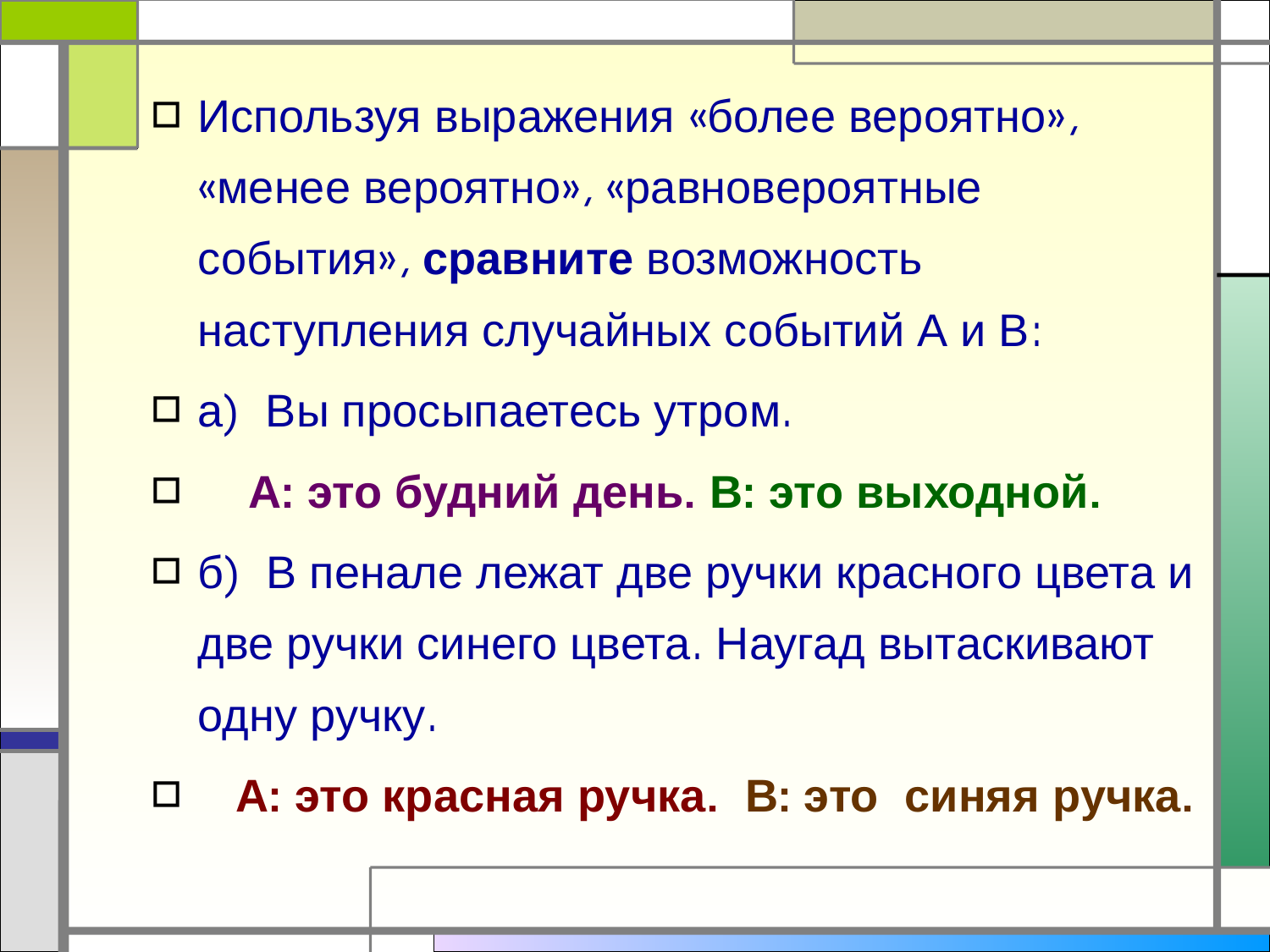

Используя выражения «более вероятно», «менее вероятно», «равновероятные события», сравните возможность наступления случайных событий А и В:
а)  Вы просыпаетесь утром.
    А: это будний день. В: это выходной.
б)  В пенале лежат две ручки красного цвета и две ручки синего цвета. Наугад вытаскивают одну ручку.
   А: это красная ручка.  В: это  синяя ручка.